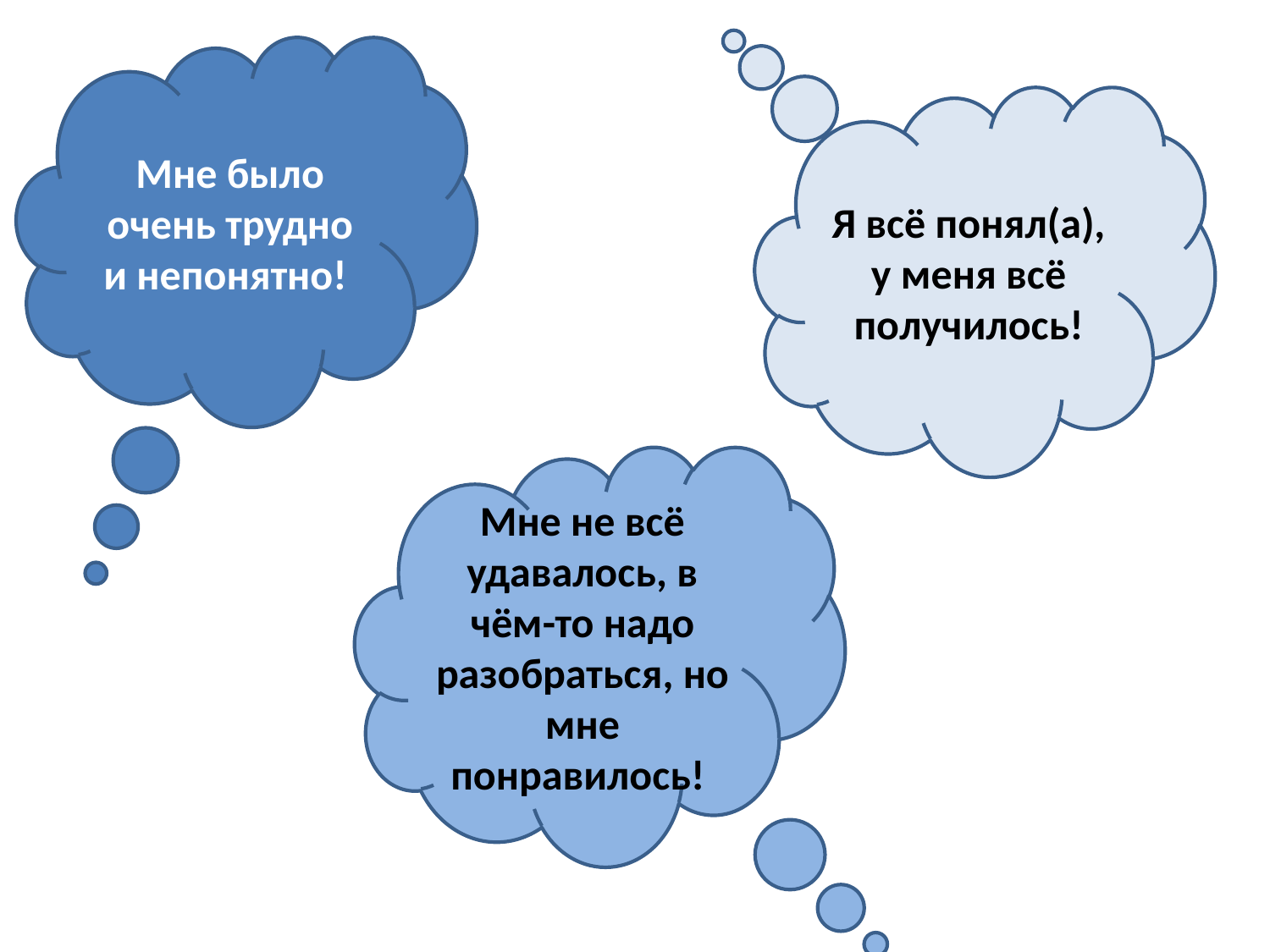

Мне было очень трудно и непонятно!
Я всё понял(а), у меня всё получилось!
Мне не всё удавалось, в чём-то надо разобраться, но мне понравилось!